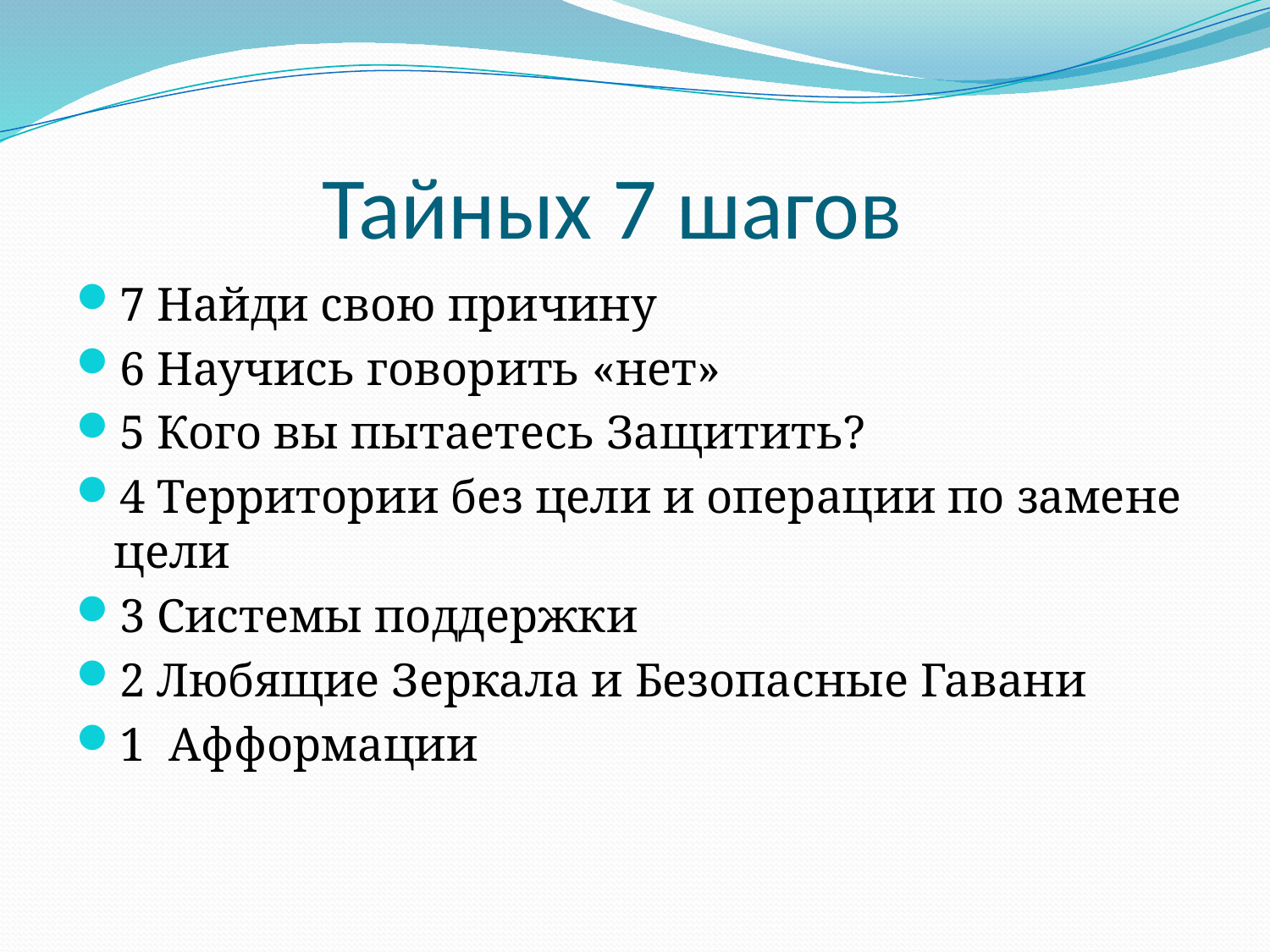

# Тайных 7 шагов
7 Найди свою причину
6 Научись говорить «нет»
5 Кого вы пытаетесь Защитить?
4 Территории без цели и операции по замене цели
3 Системы поддержки
2 Любящие Зеркала и Безопасные Гавани
1  Афформации